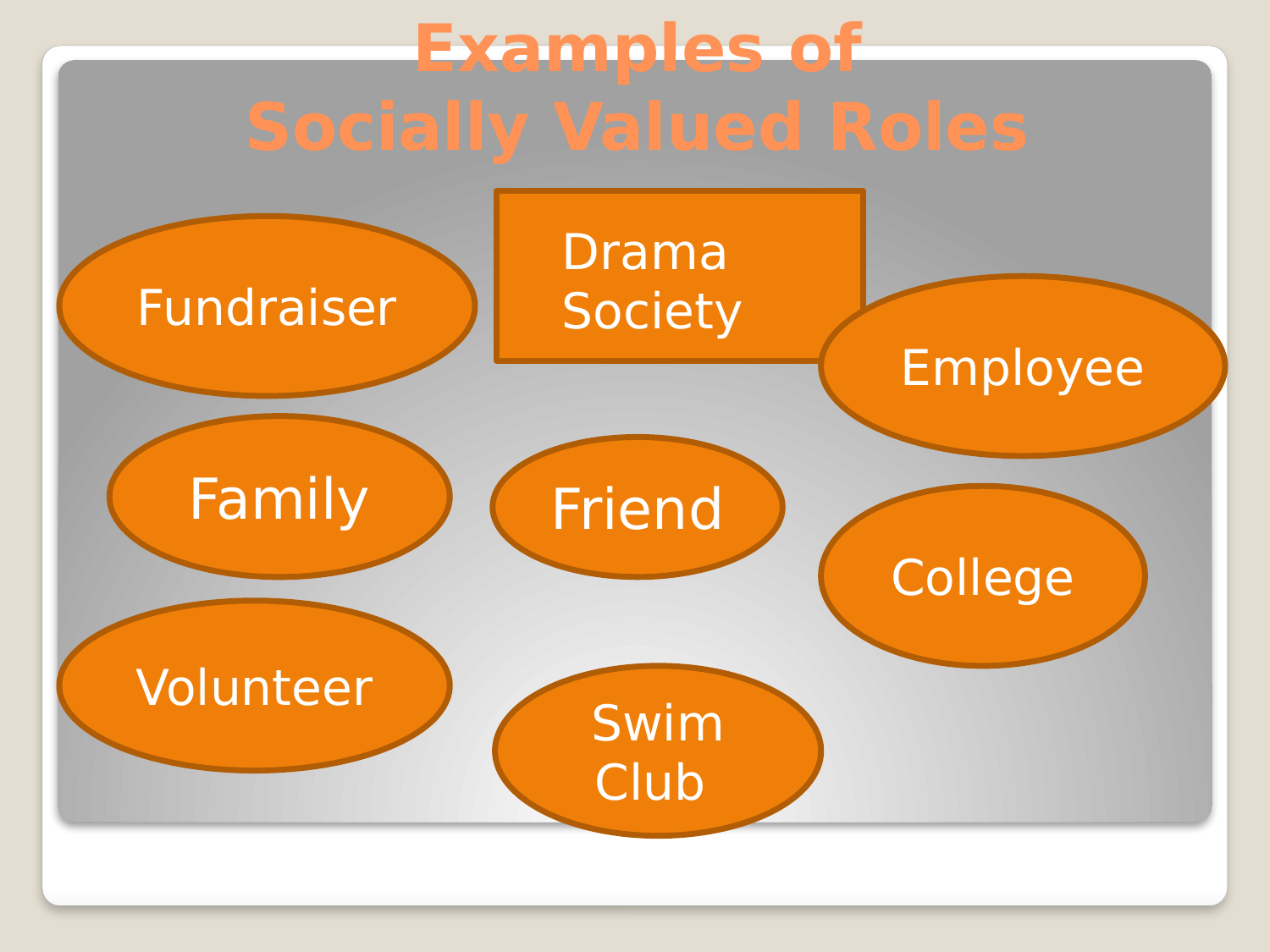

# Examples of Socially Valued Roles
Drama Society
Fundraiser
Employee
Family
Friend
College
Volunteer
Swim Club